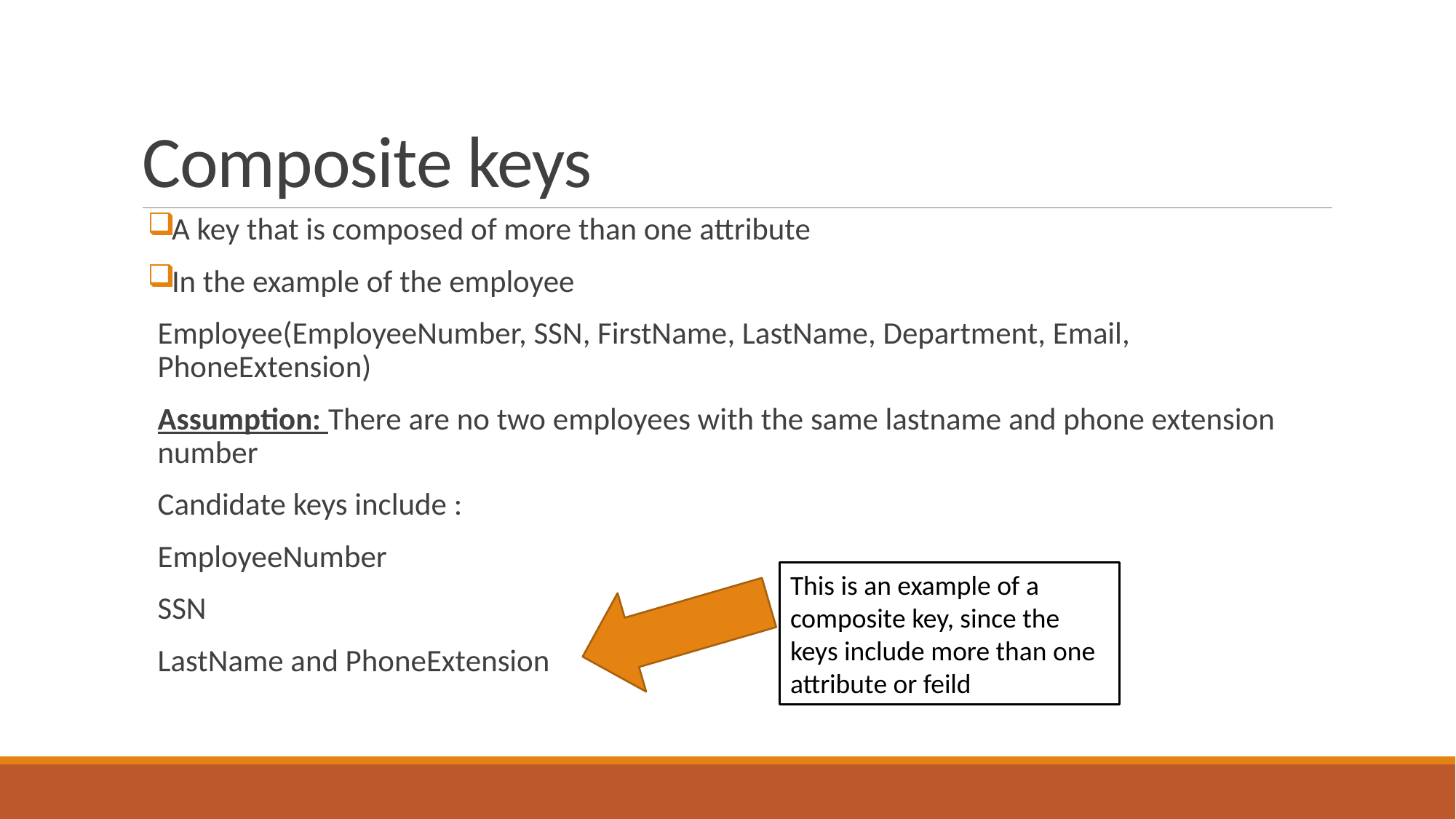

# Composite keys
A key that is composed of more than one attribute
In the example of the employee
Employee(EmployeeNumber, SSN, FirstName, LastName, Department, Email, PhoneExtension)
Assumption: There are no two employees with the same lastname and phone extension number
Candidate keys include :
EmployeeNumber
SSN
LastName and PhoneExtension

This is an example of a composite key, since the keys include more than one attribute or feild